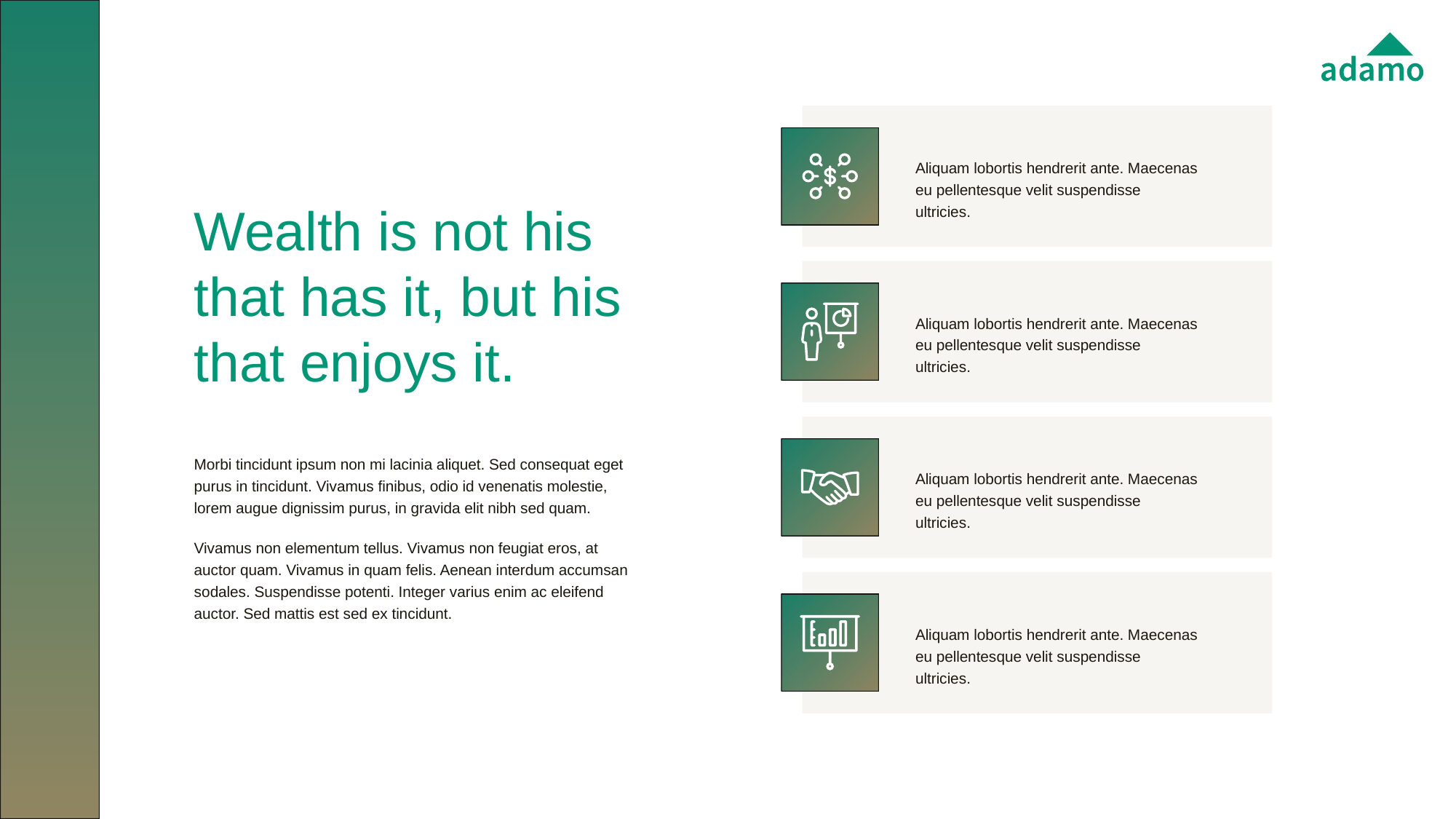

Aliquam lobortis hendrerit ante. Maecenas eu pellentesque velit suspendisse ultricies.
# Wealth is not his that has it, but his that enjoys it.

Aliquam lobortis hendrerit ante. Maecenas eu pellentesque velit suspendisse ultricies.

Morbi tincidunt ipsum non mi lacinia aliquet. Sed consequat eget purus in tincidunt. Vivamus finibus, odio id venenatis molestie, lorem augue dignissim purus, in gravida elit nibh sed quam.
Vivamus non elementum tellus. Vivamus non feugiat eros, at auctor quam. Vivamus in quam felis. Aenean interdum accumsan sodales. Suspendisse potenti. Integer varius enim ac eleifend auctor. Sed mattis est sed ex tincidunt.
Aliquam lobortis hendrerit ante. Maecenas eu pellentesque velit suspendisse ultricies.

Aliquam lobortis hendrerit ante. Maecenas eu pellentesque velit suspendisse ultricies.